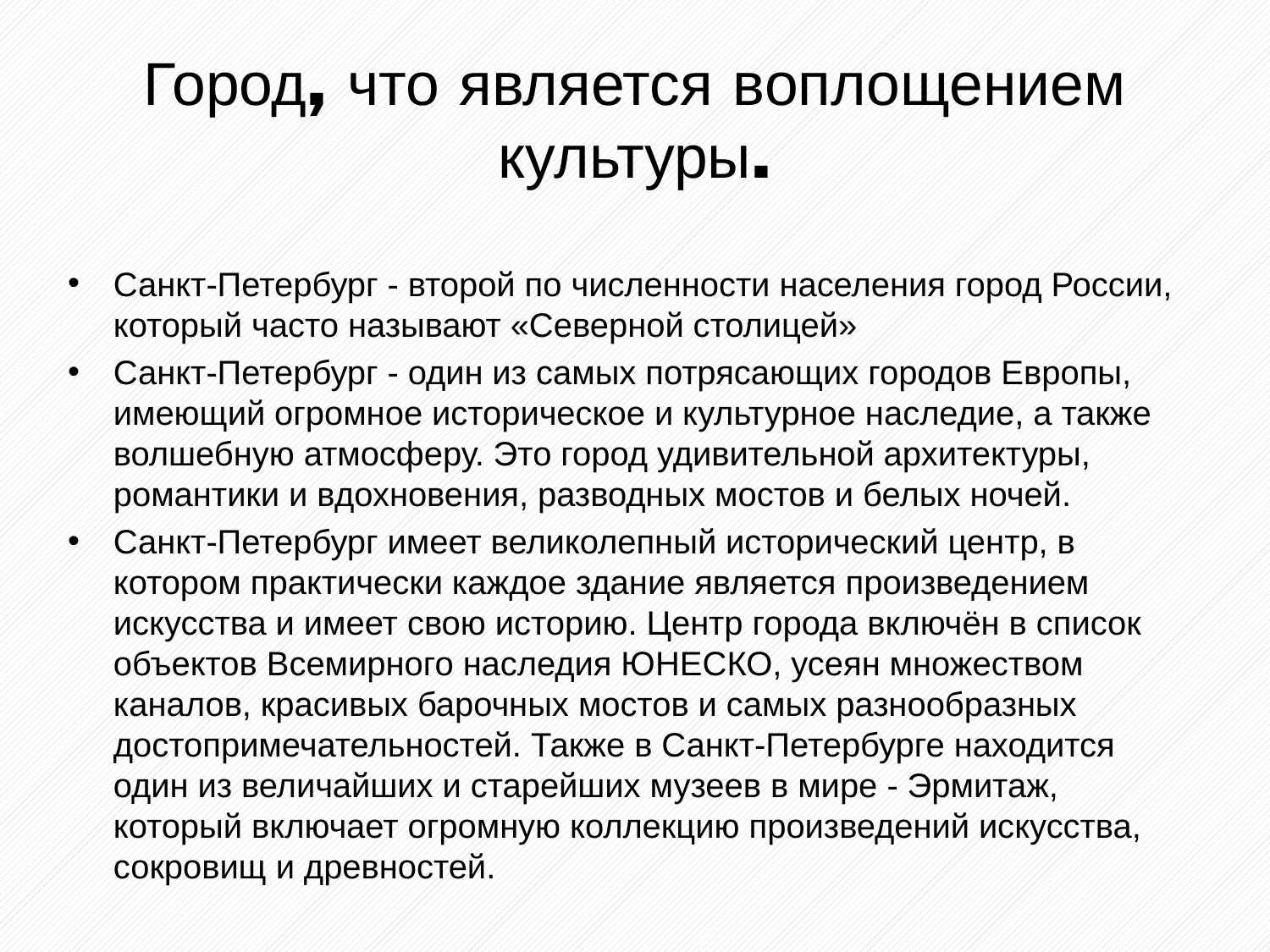

# Город, что является воплощением культуры.
Санкт-Петербург - второй по численности населения город России, который часто называют «Северной столицей»
Санкт-Петербург - один из самых потрясающих городов Европы, имеющий огромное историческое и культурное наследие, а также волшебную атмосферу. Это город удивительной архитектуры, романтики и вдохновения, разводных мостов и белых ночей.
Санкт-Петербург имеет великолепный исторический центр, в котором практически каждое здание является произведением искусства и имеет свою историю. Центр города включён в список объектов Всемирного наследия ЮНЕСКО, усеян множеством каналов, красивых барочных мостов и самых разнообразных достопримечательностей. Также в Санкт-Петербурге находится один из величайших и старейших музеев в мире - Эрмитаж, который включает огромную коллекцию произведений искусства, сокровищ и древностей.